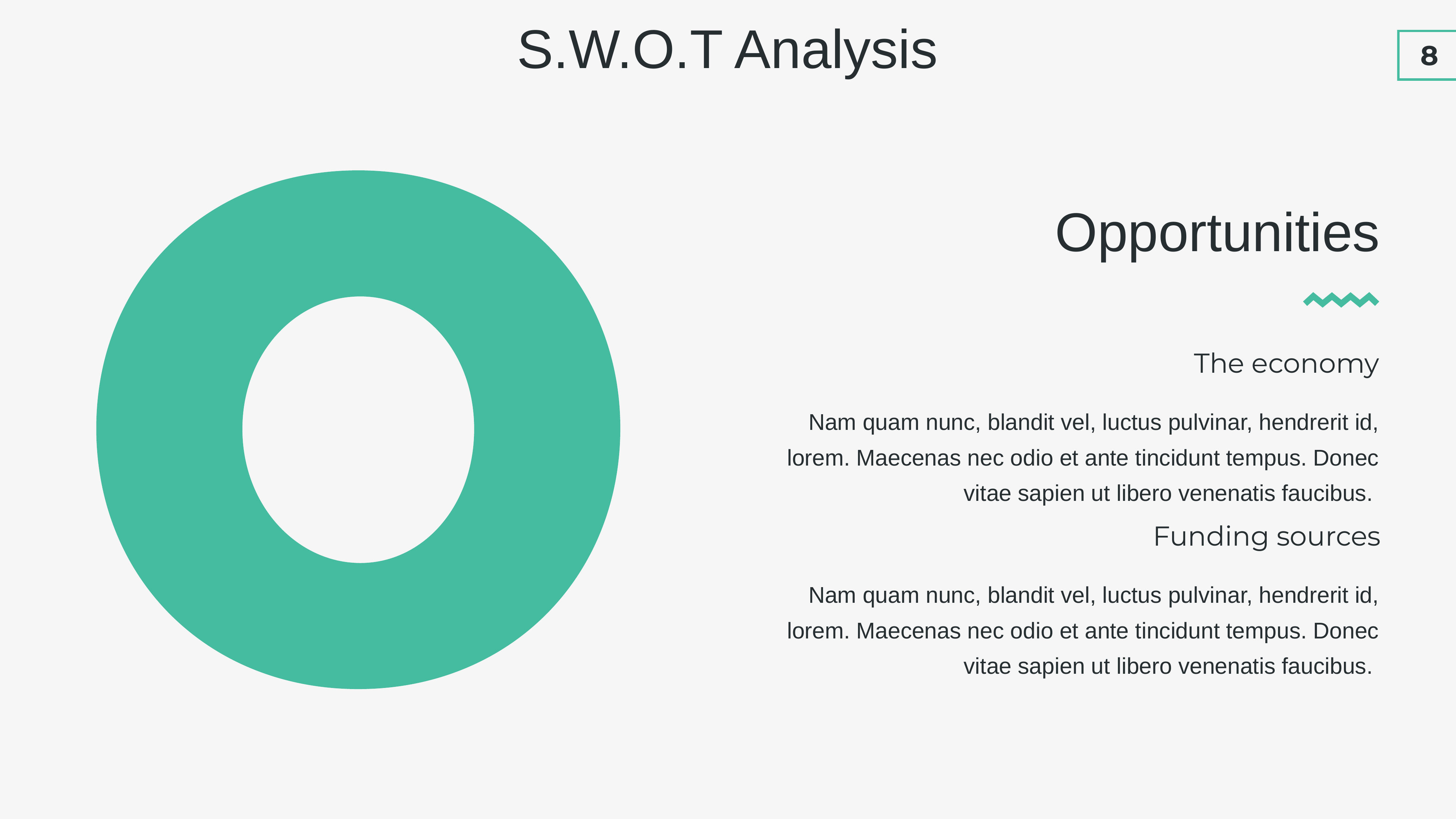

S.W.O.T Analysis
8

Opportunities

The economy
Nam quam nunc, blandit vel, luctus pulvinar, hendrerit id, lorem. Maecenas nec odio et ante tincidunt tempus. Donec vitae sapien ut libero venenatis faucibus.
Funding sources
Nam quam nunc, blandit vel, luctus pulvinar, hendrerit id, lorem. Maecenas nec odio et ante tincidunt tempus. Donec vitae sapien ut libero venenatis faucibus.